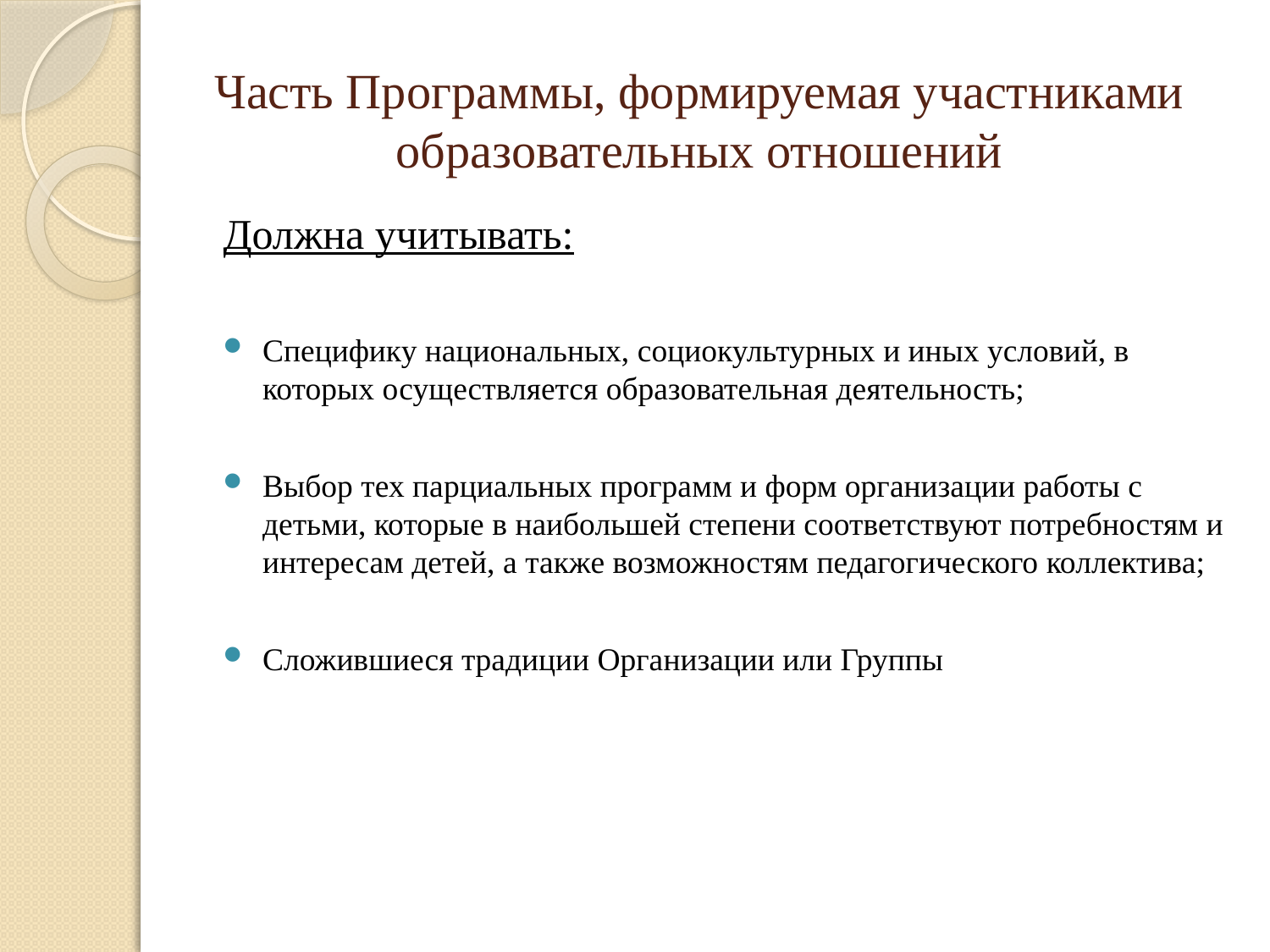

# Часть Программы, формируемая участниками образовательных отношений
Должна учитывать:

Специфику национальных, социокультурных и иных условий, в которых осуществляется образовательная деятельность;

Выбор тех парциальных программ и форм организации работы с детьми, которые в наибольшей степени соответствуют потребностям и интересам детей, а также возможностям педагогического коллектива;

Сложившиеся традиции Организации или Группы